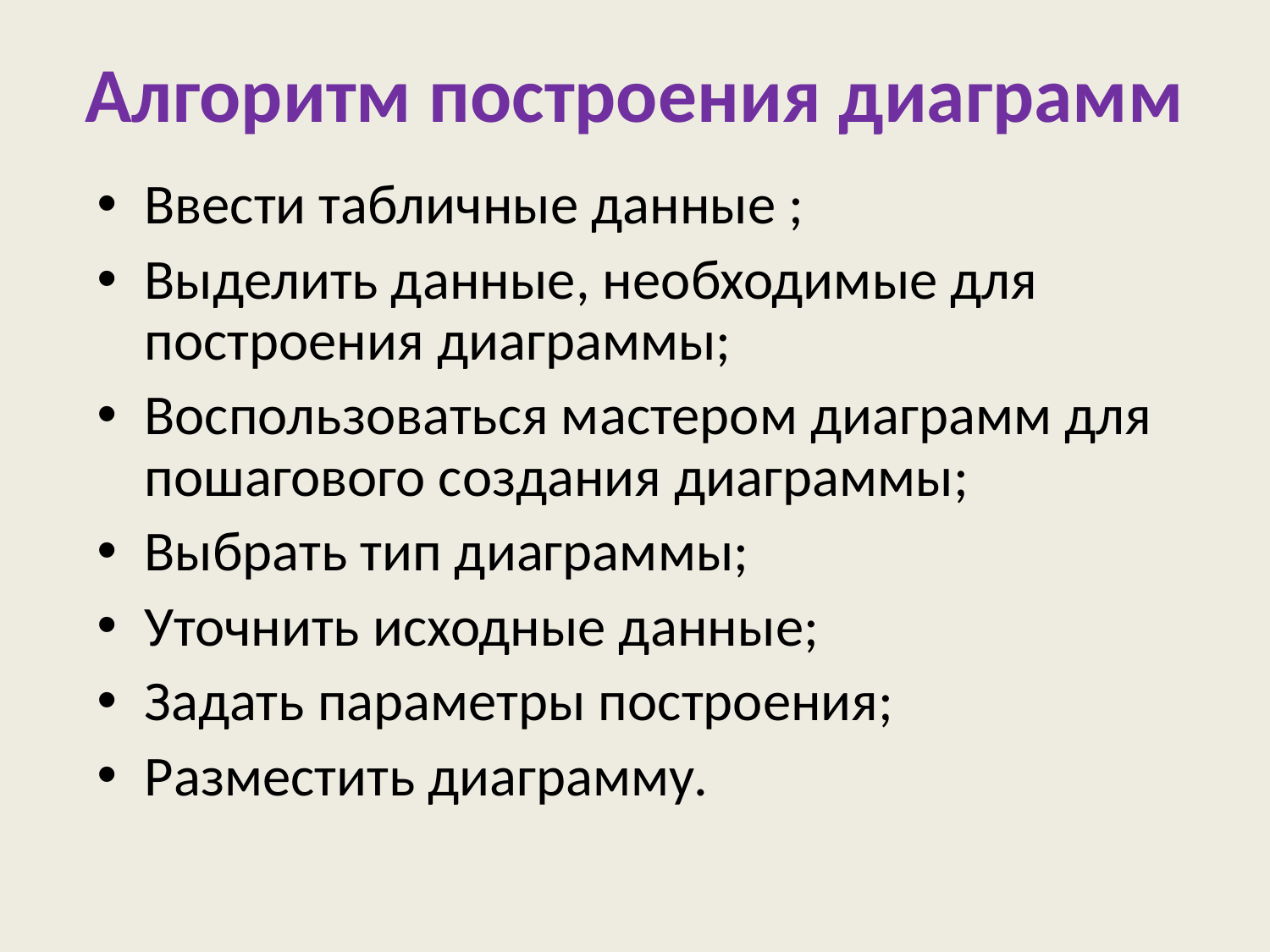

Алгоритм построения диаграмм
Ввести табличные данные ;
Выделить данные, необходимые для построения диаграммы;
Воспользоваться мастером диаграмм для пошагового создания диаграммы;
Выбрать тип диаграммы;
Уточнить исходные данные;
Задать параметры построения;
Разместить диаграмму.